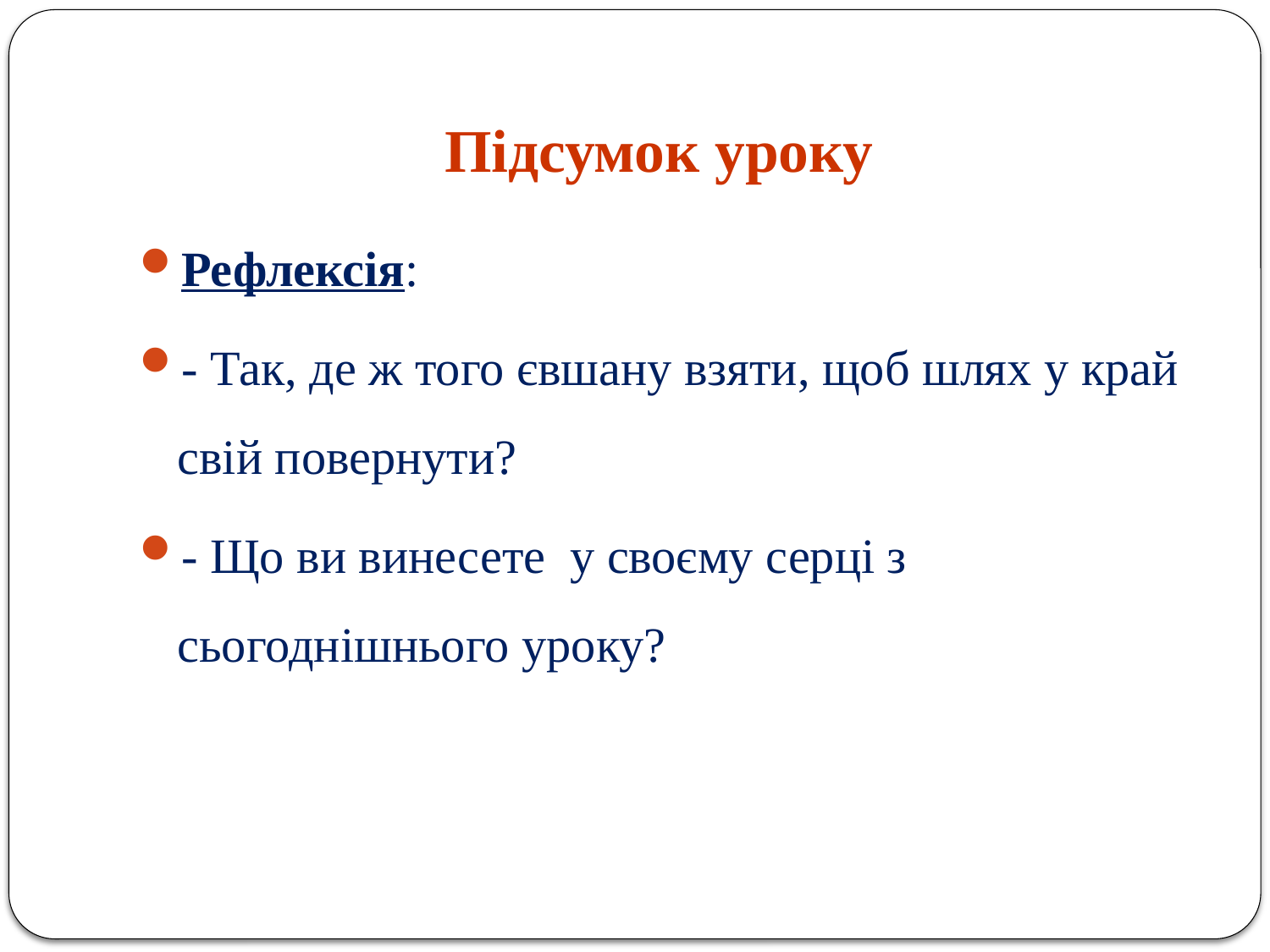

# Підсумок уроку
Рефлексія:
- Так, де ж того євшану взяти, щоб шлях у край свій повернути?
- Що ви винесете  у своєму серці з сьогоднішнього уроку?